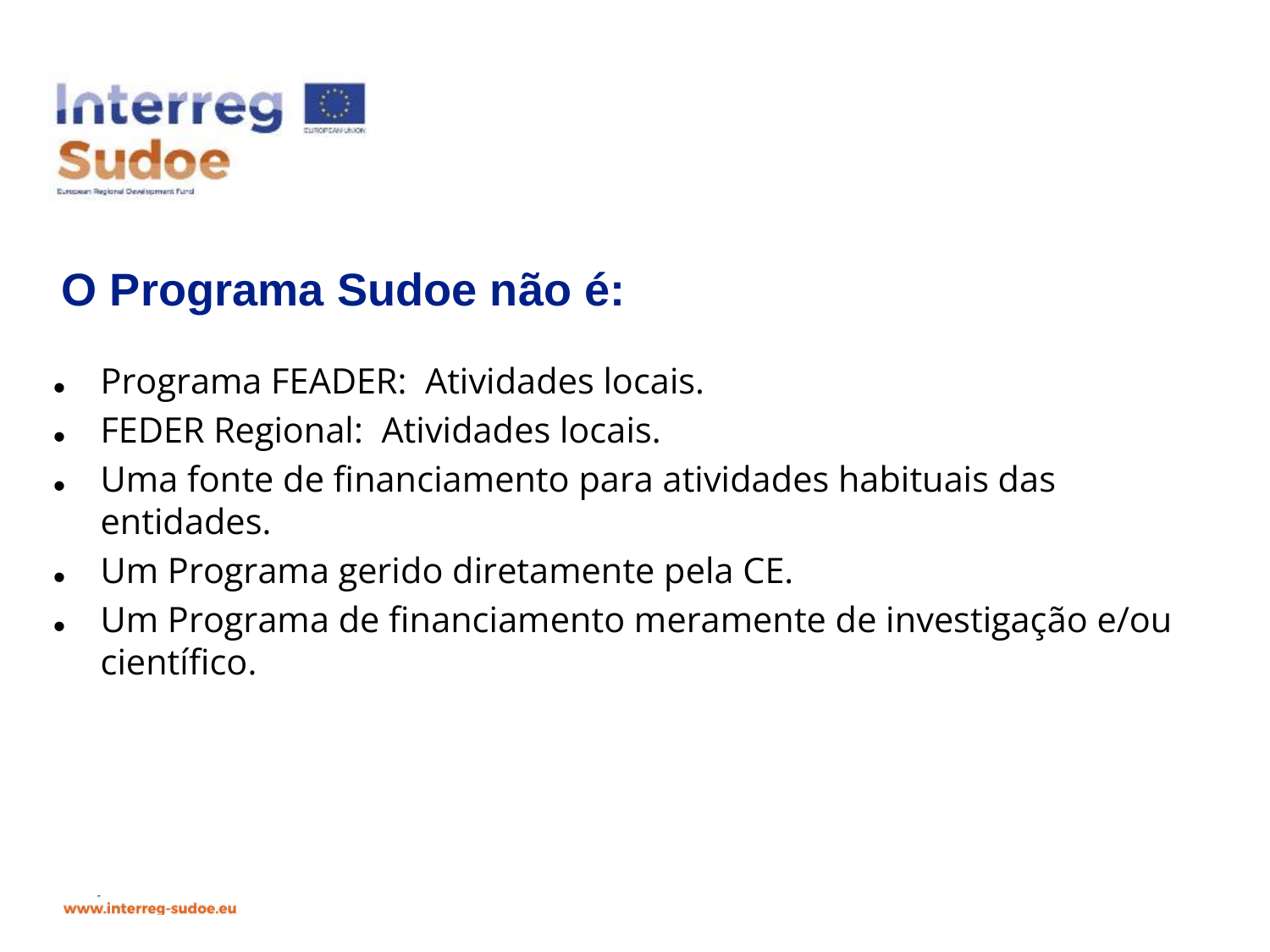

Programa FEADER:  Atividades locais.
FEDER Regional:  Atividades locais.
Uma fonte de financiamento para atividades habituais das entidades.
Um Programa gerido diretamente pela CE.
Um Programa de financiamento meramente de investigação e/ou científico.

# O Programa Sudoe não é: